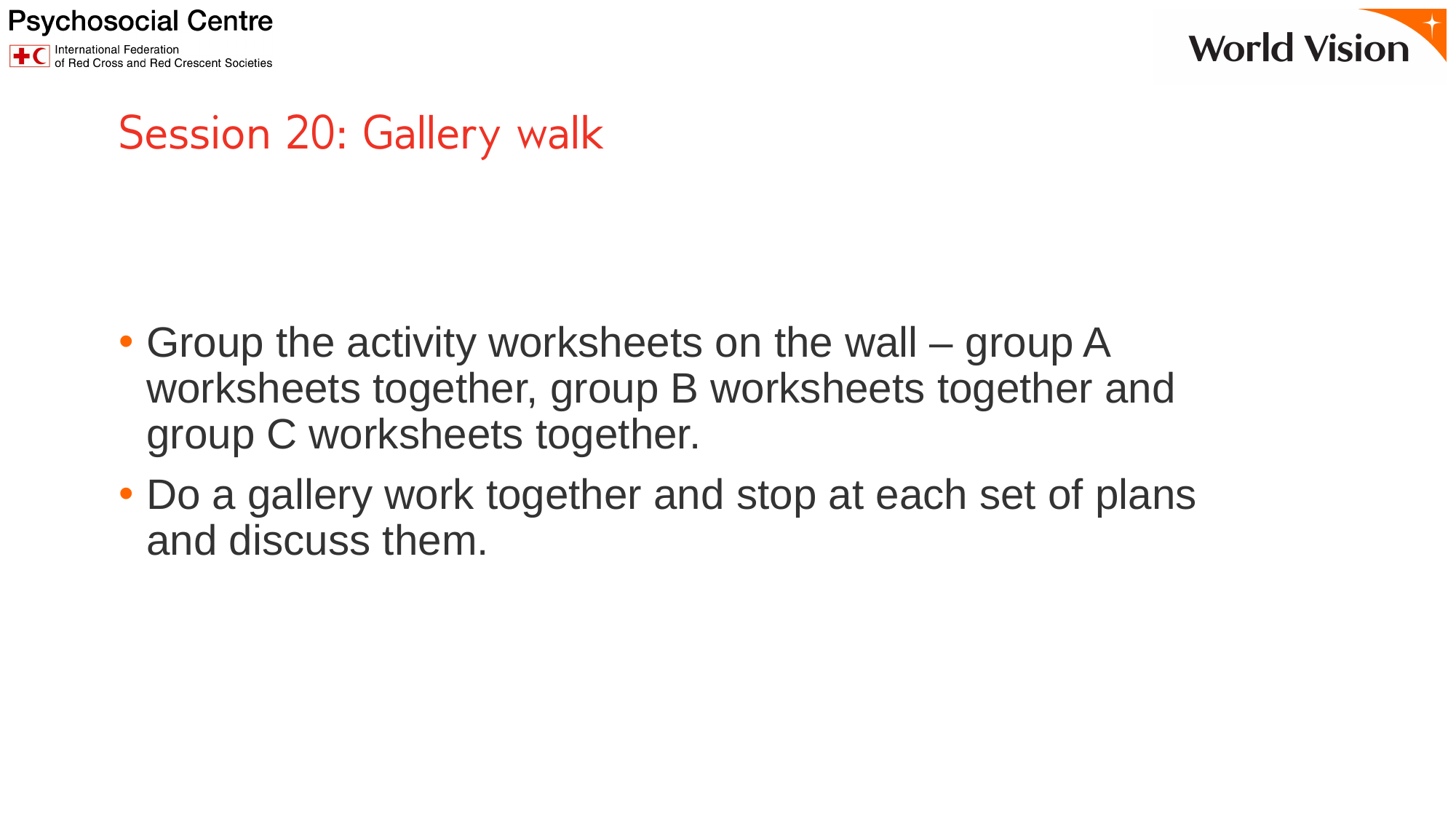

# Session 20: Gallery walk

Group the activity worksheets on the wall – group A worksheets together, group B worksheets together and group C worksheets together.
Do a gallery work together and stop at each set of plans and discuss them.